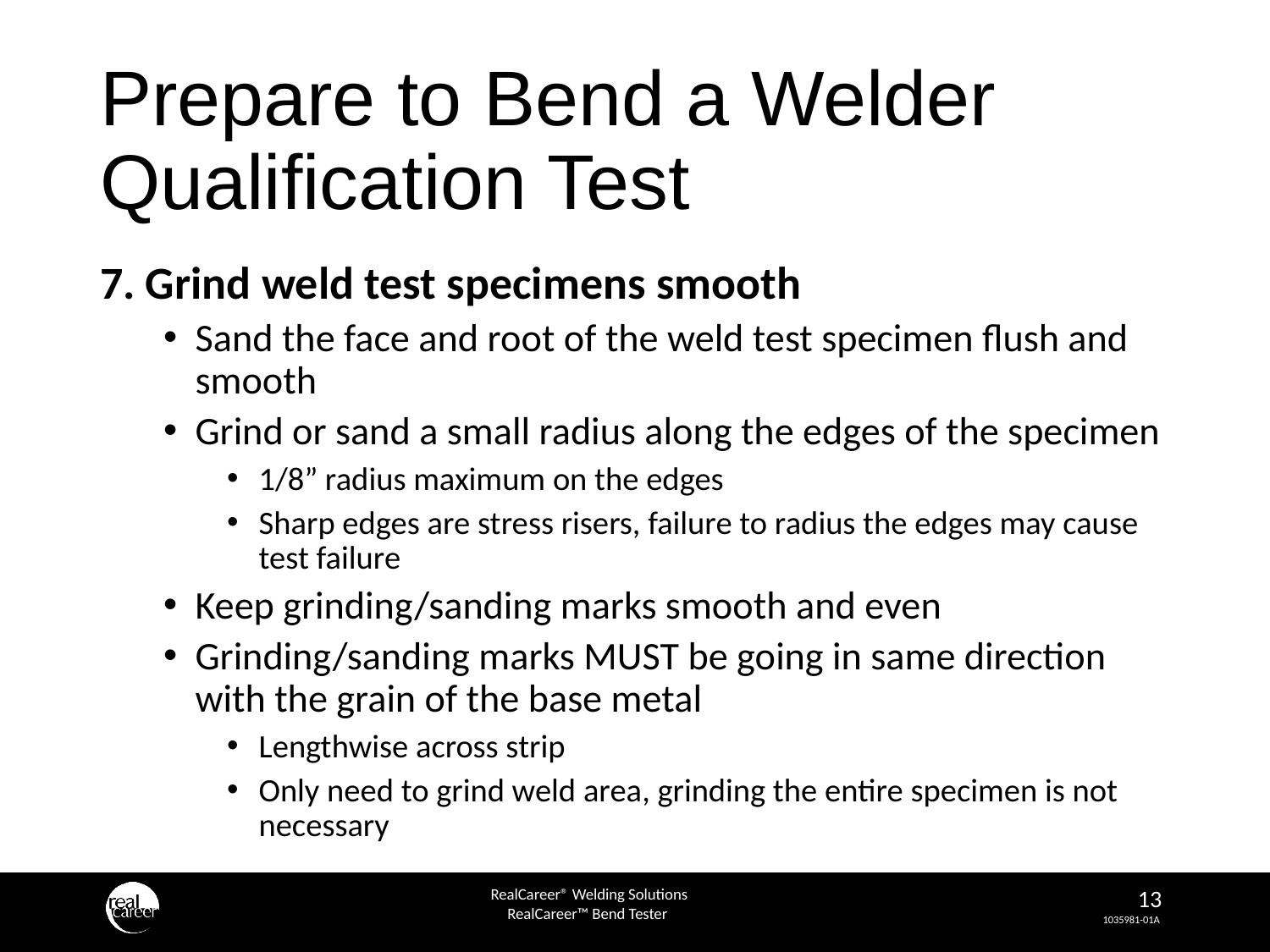

# Prepare to Bend a Welder Qualification Test
7. Grind weld test specimens smooth
Sand the face and root of the weld test specimen flush and smooth
Grind or sand a small radius along the edges of the specimen
1/8” radius maximum on the edges
Sharp edges are stress risers, failure to radius the edges may cause test failure
Keep grinding/sanding marks smooth and even
Grinding/sanding marks MUST be going in same direction with the grain of the base metal
Lengthwise across strip
Only need to grind weld area, grinding the entire specimen is not necessary